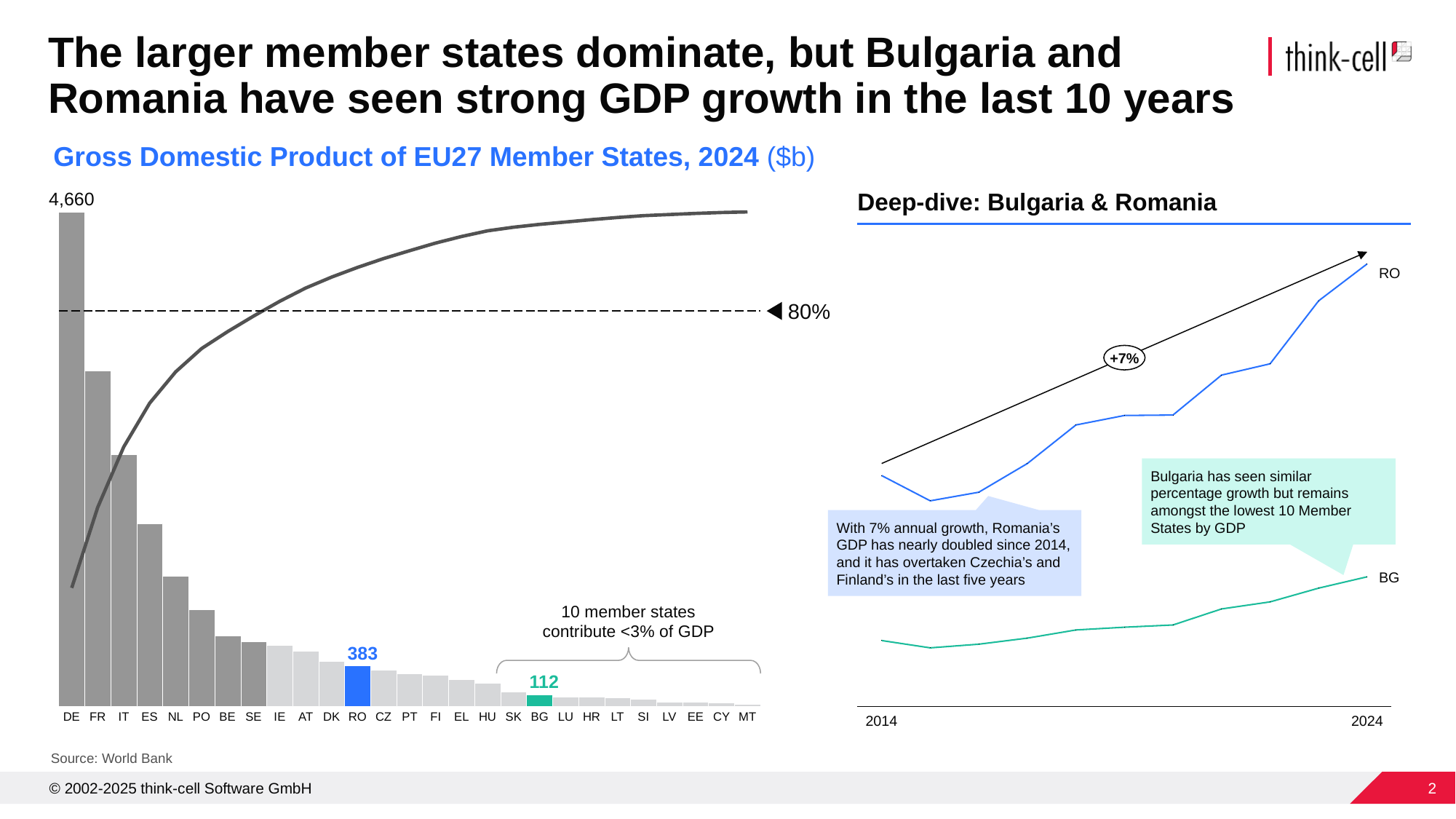

# The larger member states dominate, but Bulgaria and Romania have seen strong GDP growth in the last 10 years
Gross Domestic Product of EU27 Member States, 2024 ($b)
Deep-dive: Bulgaria & Romania
4,660

### Chart

| Category |  |  |
|---|---|---|

### Chart

| Category |  |  |
|---|---|---|
RO
80%

+7%
Bulgaria has seen similar percentage growth but remains amongst the lowest 10 Member States by GDP
With 7% annual growth, Romania’s GDP has nearly doubled since 2014, and it has overtaken Czechia’s and Finland’s in the last five years

BG
10 member states contribute <3% of GDP
383
112
DE
FR
IT
ES
NL
PO
BE
SE
IE
AT
DK
RO
CZ
PT
FI
EL
HU
SK
BG
LU
HR
LT
SI
LV
EE
CY
MT
2014
2024
Source: World Bank